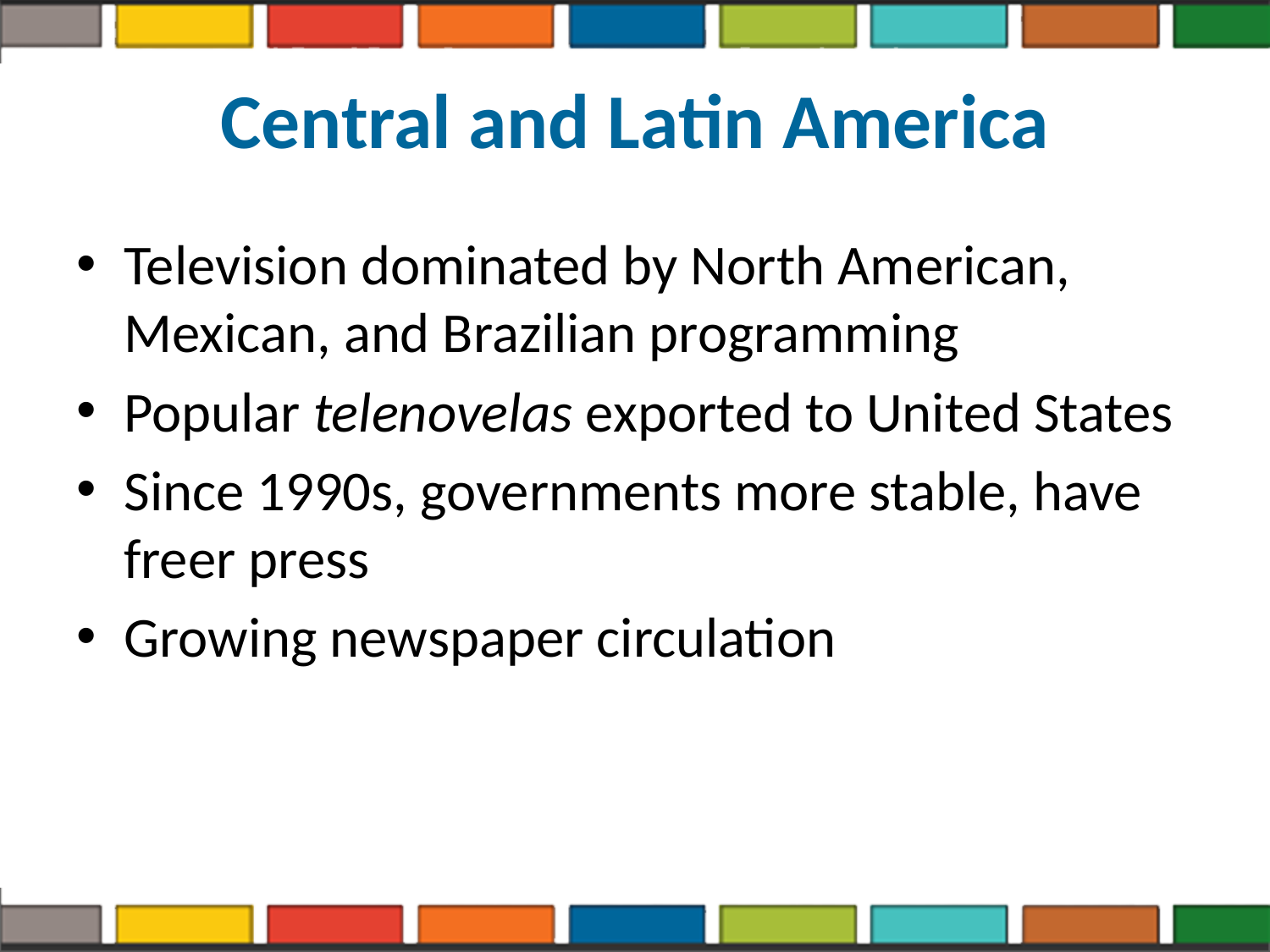

# Central and Latin America
Television dominated by North American, Mexican, and Brazilian programming
Popular telenovelas exported to United States
Since 1990s, governments more stable, have freer press
Growing newspaper circulation